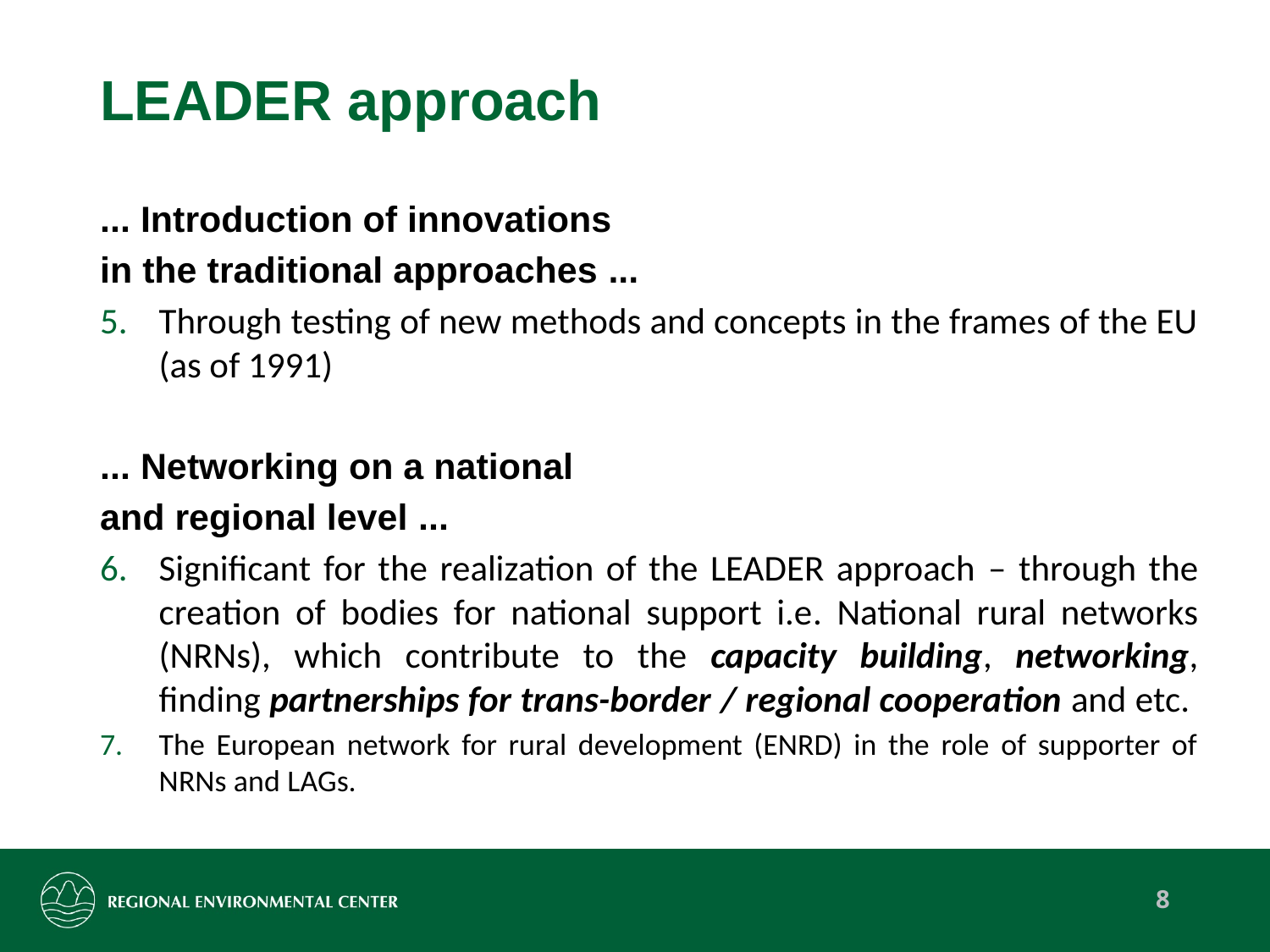

# LEADER approach
... Introduction of innovations
in the traditional approaches ...
Through testing of new methods and concepts in the frames of the EU (as of 1991)

... Networking on a national
and regional level ...
Significant for the realization of the LEADER approach – through the creation of bodies for national support i.e. National rural networks (NRNs), which contribute to the capacity building, networking, finding partnerships for trans-border / regional cooperation and etc.
The European network for rural development (ENRD) in the role of supporter of NRNs and LAGs.
8